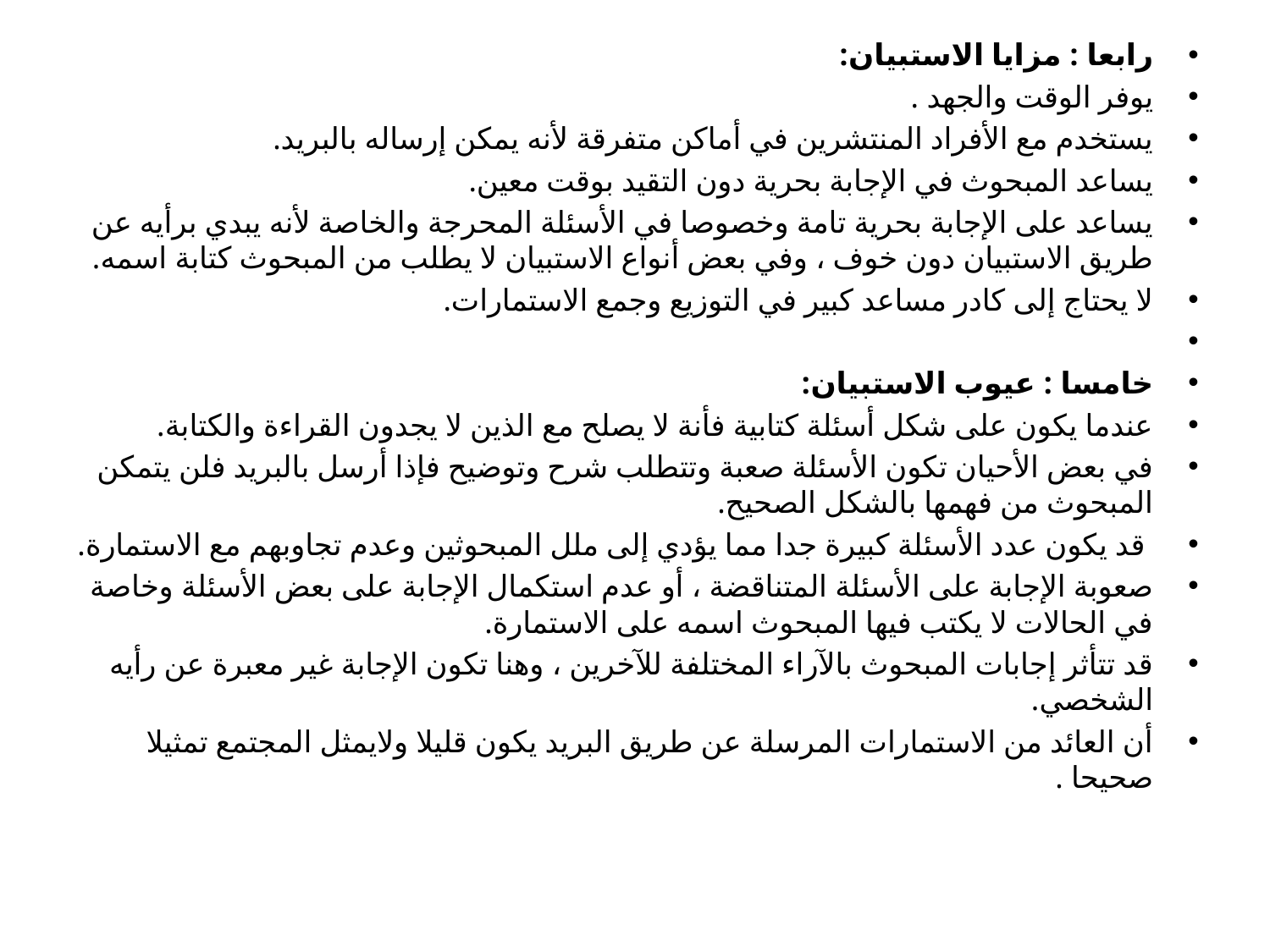

رابعا : مزايا الاستبيان:
يوفر الوقت والجهد .
يستخدم مع الأفراد المنتشرين في أماكن متفرقة لأنه يمكن إرساله بالبريد.
يساعد المبحوث في الإجابة بحرية دون التقيد بوقت معين.
يساعد على الإجابة بحرية تامة وخصوصا في الأسئلة المحرجة والخاصة لأنه يبدي برأيه عن طريق الاستبيان دون خوف ، وفي بعض أنواع الاستبيان لا يطلب من المبحوث كتابة اسمه.
لا يحتاج إلى كادر مساعد كبير في التوزيع وجمع الاستمارات.

خامسا : عيوب الاستبيان:
عندما يكون على شكل أسئلة كتابية فأنة لا يصلح مع الذين لا يجدون القراءة والكتابة.
في بعض الأحيان تكون الأسئلة صعبة وتتطلب شرح وتوضيح فإذا أرسل بالبريد فلن يتمكن المبحوث من فهمها بالشكل الصحيح.
 قد يكون عدد الأسئلة كبيرة جدا مما يؤدي إلى ملل المبحوثين وعدم تجاوبهم مع الاستمارة.
صعوبة الإجابة على الأسئلة المتناقضة ، أو عدم استكمال الإجابة على بعض الأسئلة وخاصة في الحالات لا يكتب فيها المبحوث اسمه على الاستمارة.
قد تتأثر إجابات المبحوث بالآراء المختلفة للآخرين ، وهنا تكون الإجابة غير معبرة عن رأيه الشخصي.
أن العائد من الاستمارات المرسلة عن طريق البريد يكون قليلا ولايمثل المجتمع تمثيلا صحيحا .